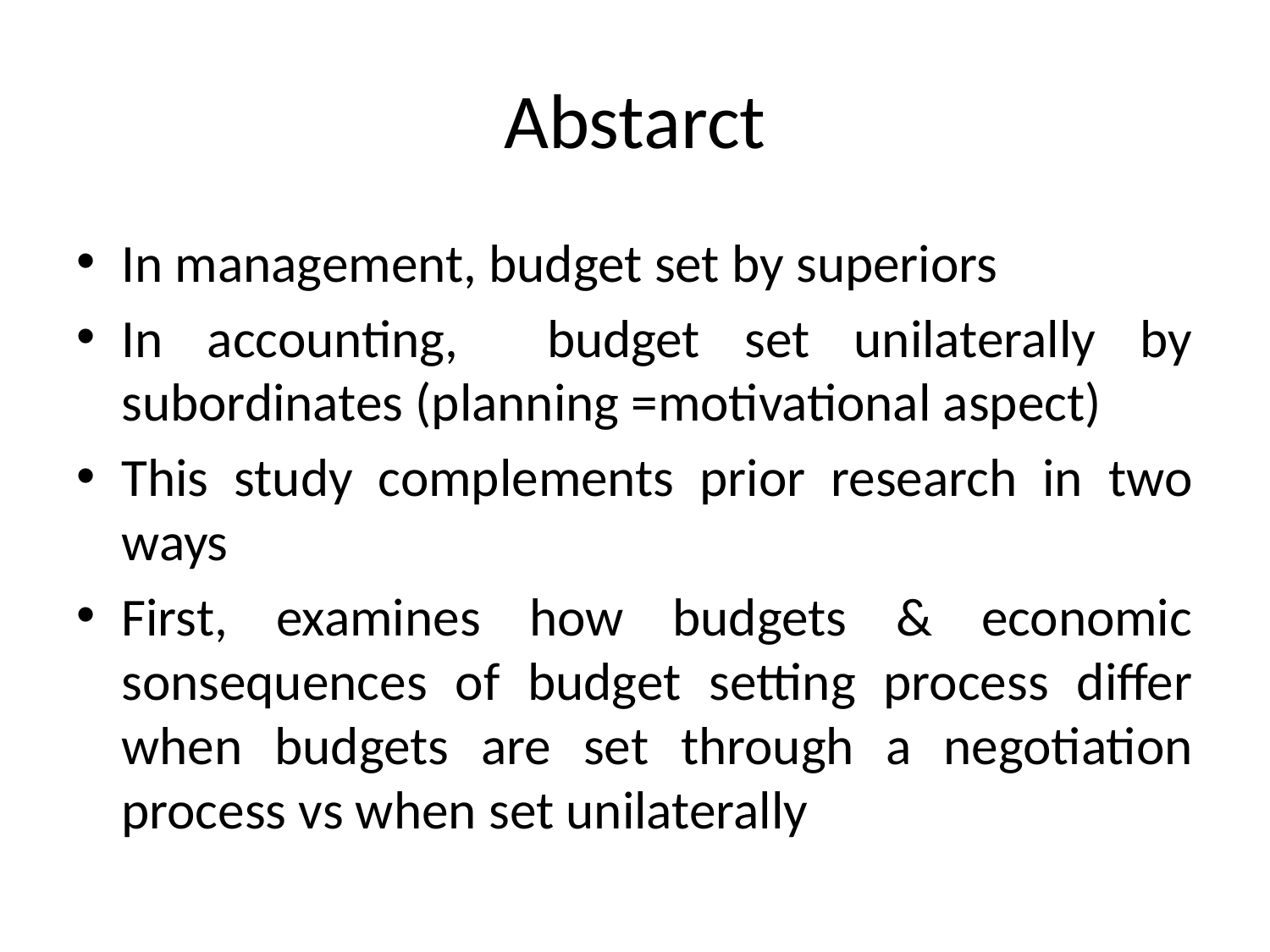

# Abstarct
In management, budget set by superiors
In accounting,  budget set unilaterally by subordinates (planning =motivational aspect)
This study complements prior research in two ways
First, examines how budgets & economic sonsequences of budget setting process differ when budgets are set through a negotiation process vs when set unilaterally